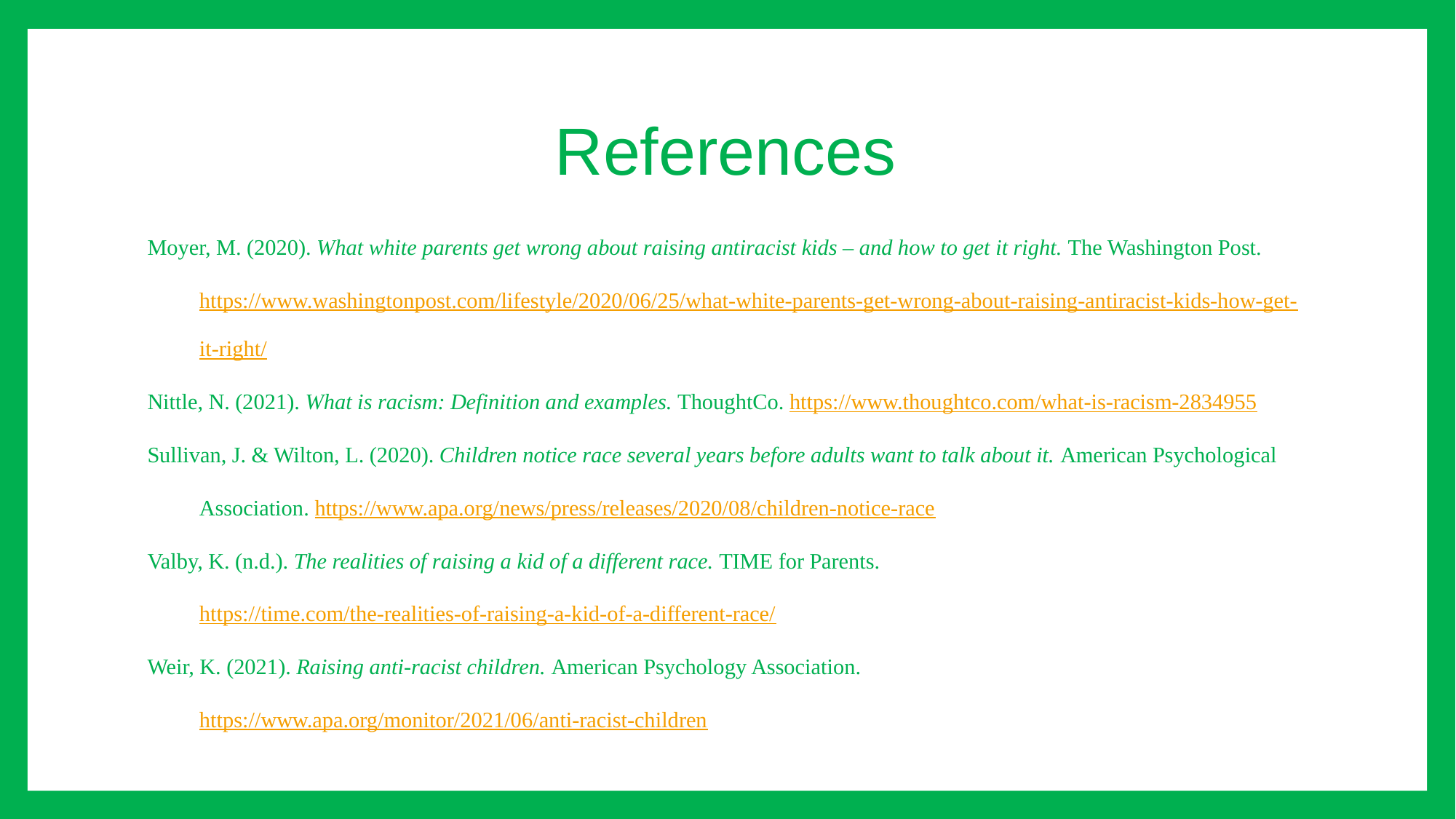

# References
Moyer, M. (2020). What white parents get wrong about raising antiracist kids – and how to get it right. The Washington Post. https://www.washingtonpost.com/lifestyle/2020/06/25/what-white-parents-get-wrong-about-raising-antiracist-kids-how-get-it-right/
Nittle, N. (2021). What is racism: Definition and examples. ThoughtCo. https://www.thoughtco.com/what-is-racism-2834955
Sullivan, J. & Wilton, L. (2020). Children notice race several years before adults want to talk about it. American Psychological Association. https://www.apa.org/news/press/releases/2020/08/children-notice-race
Valby, K. (n.d.). The realities of raising a kid of a different race. TIME for Parents. https://time.com/the-realities-of-raising-a-kid-of-a-different-race/
Weir, K. (2021). Raising anti-racist children. American Psychology Association. https://www.apa.org/monitor/2021/06/anti-racist-children